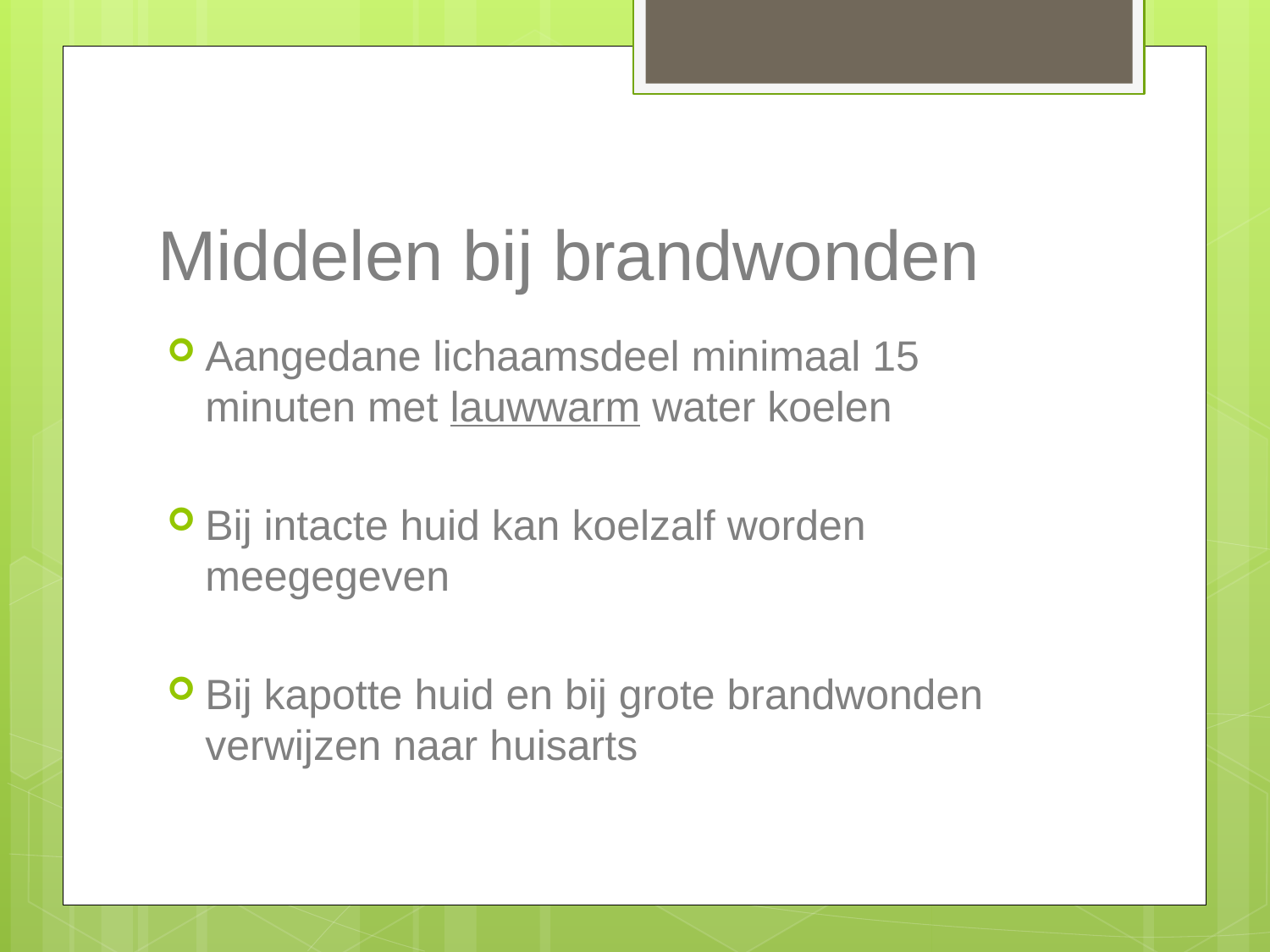

# Middelen bij brandwonden
Aangedane lichaamsdeel minimaal 15 minuten met lauwwarm water koelen

Bij intacte huid kan koelzalf worden meegegeven

Bij kapotte huid en bij grote brandwonden verwijzen naar huisarts